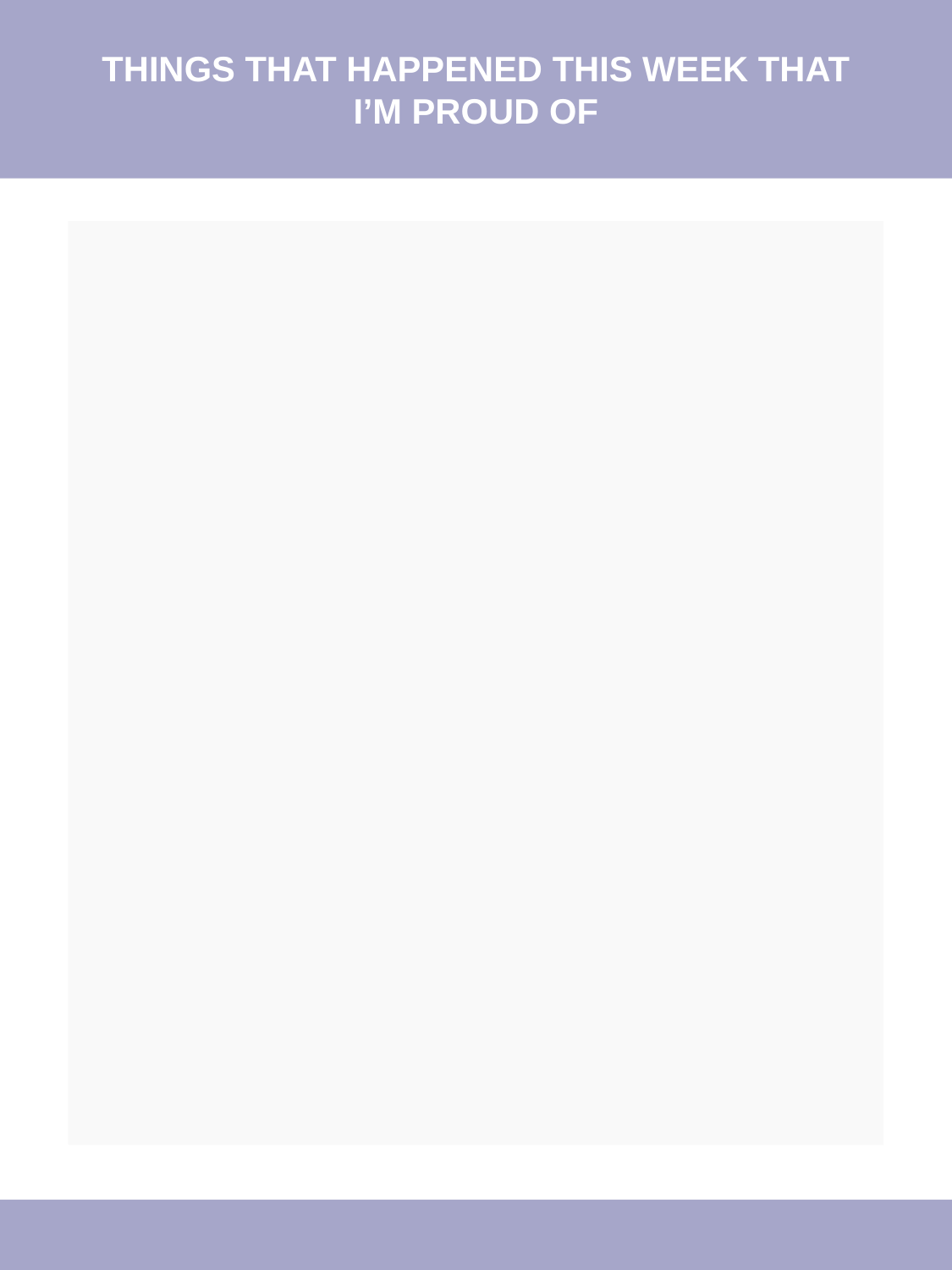

THINGS THAT HAPPENED THIS WEEK THAT I’M PROUD OF